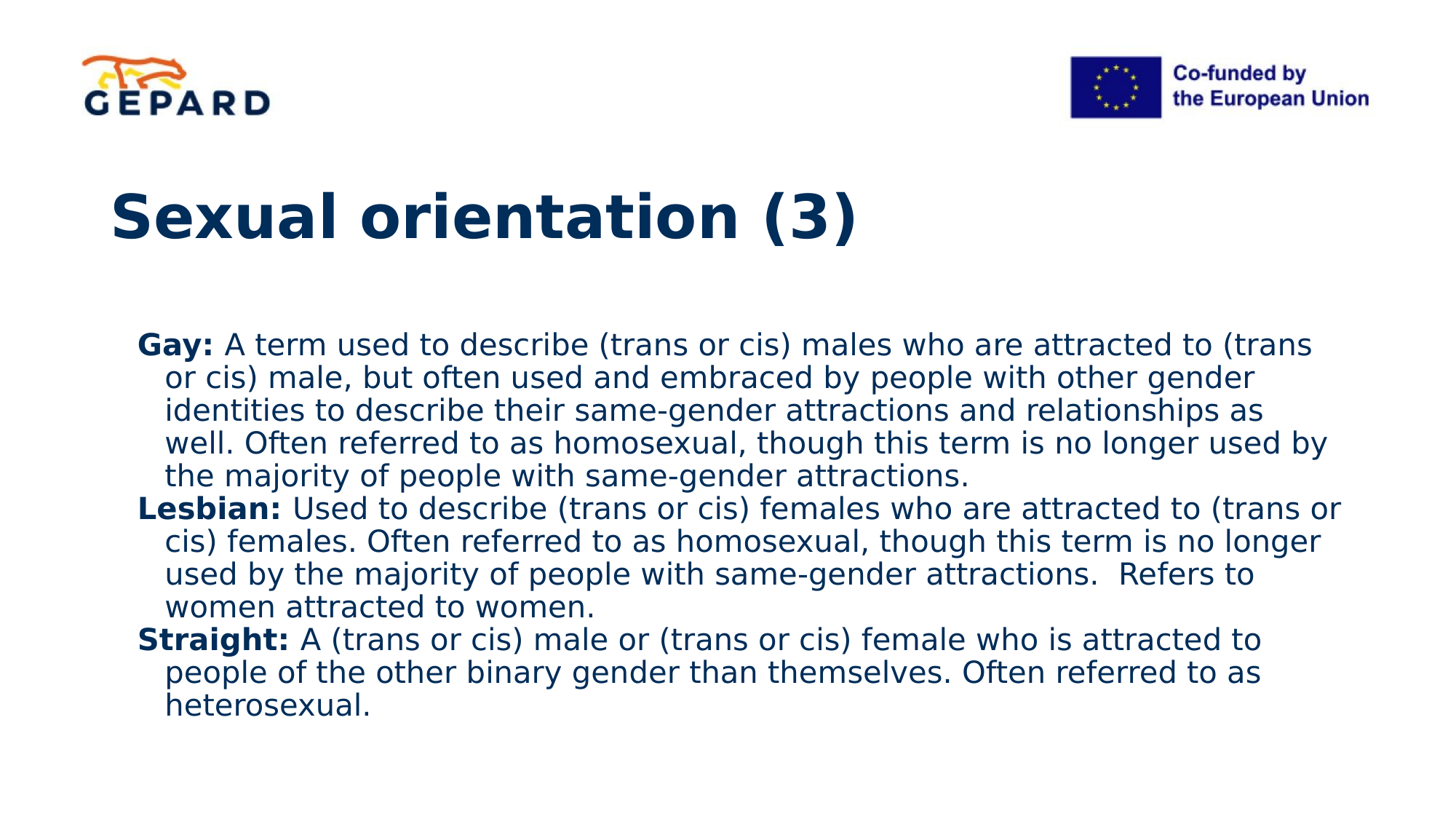

# Sexual orientation (3)
Gay: A term used to describe (trans or cis) males who are attracted to (trans or cis) male, but often used and embraced by people with other gender identities to describe their same-gender attractions and relationships as well. Often referred to as homosexual, though this term is no longer used by the majority of people with same-gender attractions.
Lesbian: Used to describe (trans or cis) females who are attracted to (trans or cis) females. Often referred to as homosexual, though this term is no longer used by the majority of people with same-gender attractions.  Refers to women attracted to women.
Straight: A (trans or cis) male or (trans or cis) female who is attracted to people of the other binary gender than themselves. Often referred to as heterosexual.